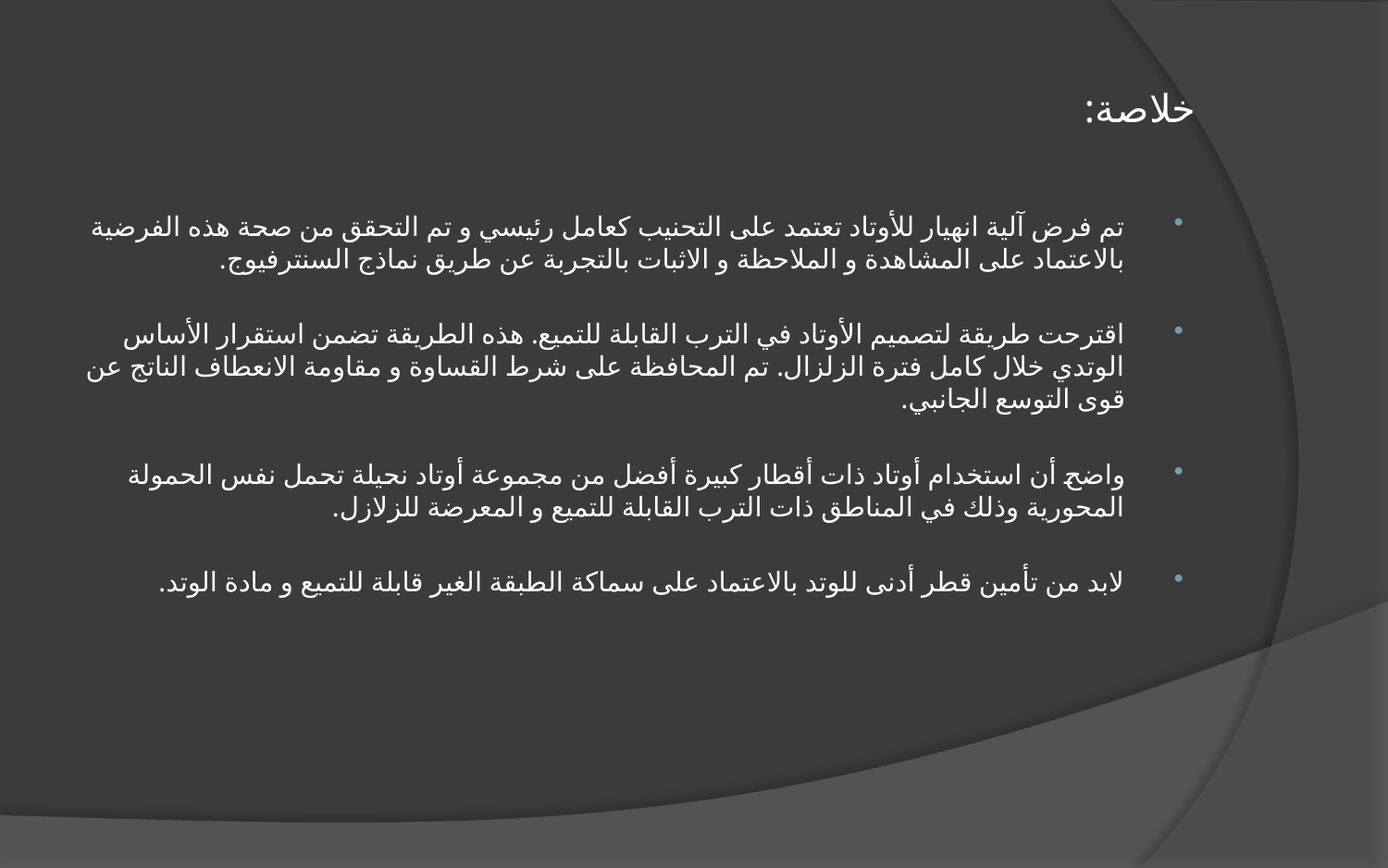

# خلاصة:
تم فرض آلية انهيار للأوتاد تعتمد على التحنيب كعامل رئيسي و تم التحقق من صحة هذه الفرضية بالاعتماد على المشاهدة و الملاحظة و الاثبات بالتجربة عن طريق نماذج السنترفيوج.

اقترحت طريقة لتصميم الأوتاد في الترب القابلة للتميع. هذه الطريقة تضمن استقرار الأساس الوتدي خلال كامل فترة الزلزال. تم المحافظة على شرط القساوة و مقاومة الانعطاف الناتج عن قوى التوسع الجانبي.

واضح أن استخدام أوتاد ذات أقطار كبيرة أفضل من مجموعة أوتاد نحيلة تحمل نفس الحمولة المحورية وذلك في المناطق ذات الترب القابلة للتميع و المعرضة للزلازل.

لابد من تأمين قطر أدنى للوتد بالاعتماد على سماكة الطبقة الغير قابلة للتميع و مادة الوتد.